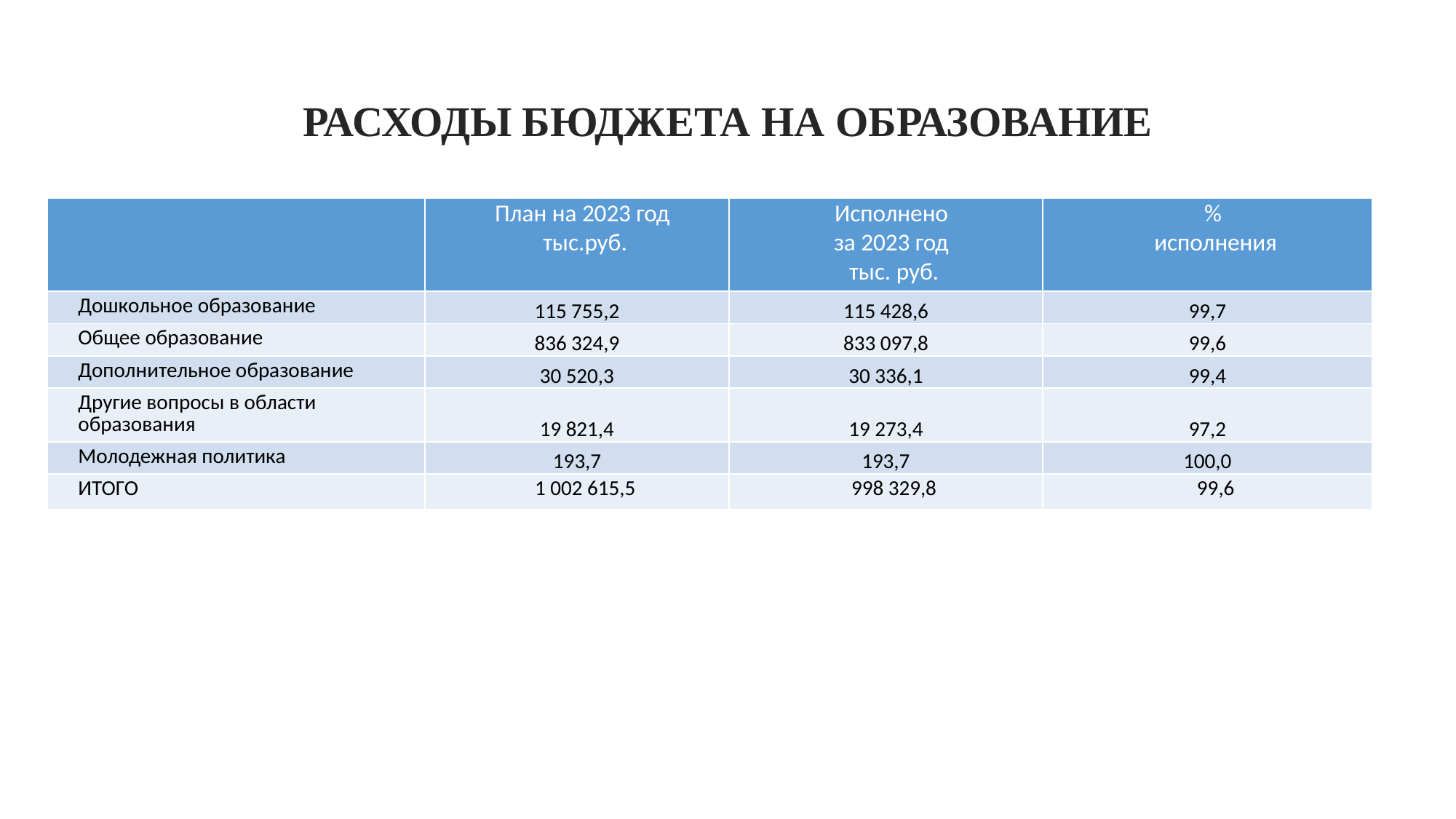

# РАСХОДЫ БЮДЖЕТА НА ОБРАЗОВАНИЕ
|  | План на 2023 год тыс.руб. | Исполнено за 2023 год тыс. руб. | % исполнения |
| --- | --- | --- | --- |
| Дошкольное образование | 115 755,2 | 115 428,6 | 99,7 |
| Общее образование | 836 324,9 | 833 097,8 | 99,6 |
| Дополнительное образование | 30 520,3 | 30 336,1 | 99,4 |
| Другие вопросы в области образования | 19 821,4 | 19 273,4 | 97,2 |
| Молодежная политика | 193,7 | 193,7 | 100,0 |
| ИТОГО | 1 002 615,5 | 998 329,8 | 99,6 |